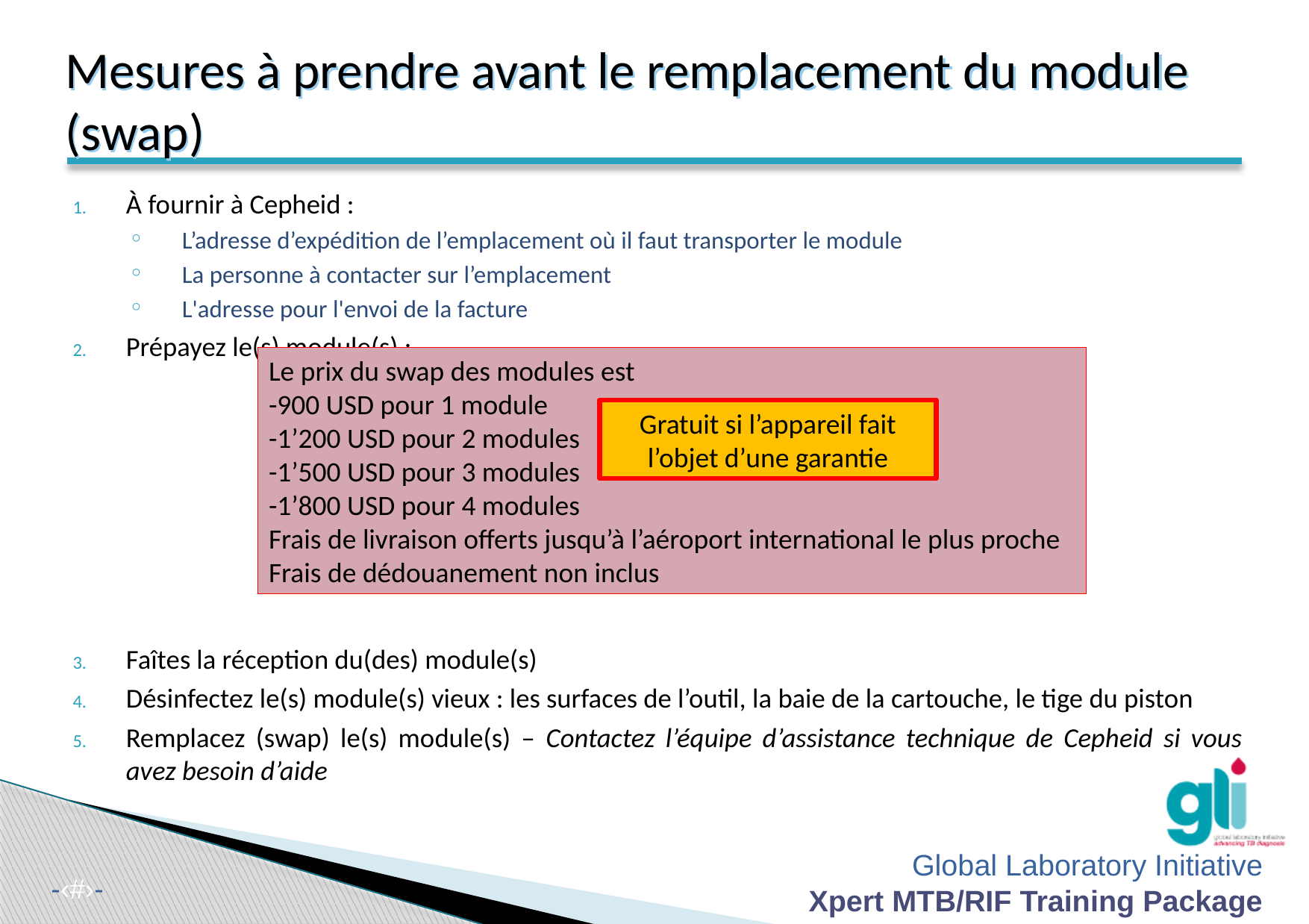

# Mesures à prendre avant le remplacement du module (swap)
À fournir à Cepheid :
L’adresse d’expédition de l’emplacement où il faut transporter le module
La personne à contacter sur l’emplacement
L'adresse pour l'envoi de la facture
Prépayez le(s) module(s) :

Faîtes la réception du(des) module(s)
Désinfectez le(s) module(s) vieux : les surfaces de l’outil, la baie de la cartouche, le tige du piston
Remplacez (swap) le(s) module(s) – Contactez l’équipe d’assistance technique de Cepheid si vous avez besoin d’aide

Le prix du swap des modules est
-900 USD pour 1 module
-1’200 USD pour 2 modules
-1’500 USD pour 3 modules
-1’800 USD pour 4 modules
Frais de livraison offerts jusqu’à l’aéroport international le plus proche
Frais de dédouanement non inclus
Gratuit si l’appareil fait l’objet d’une garantie